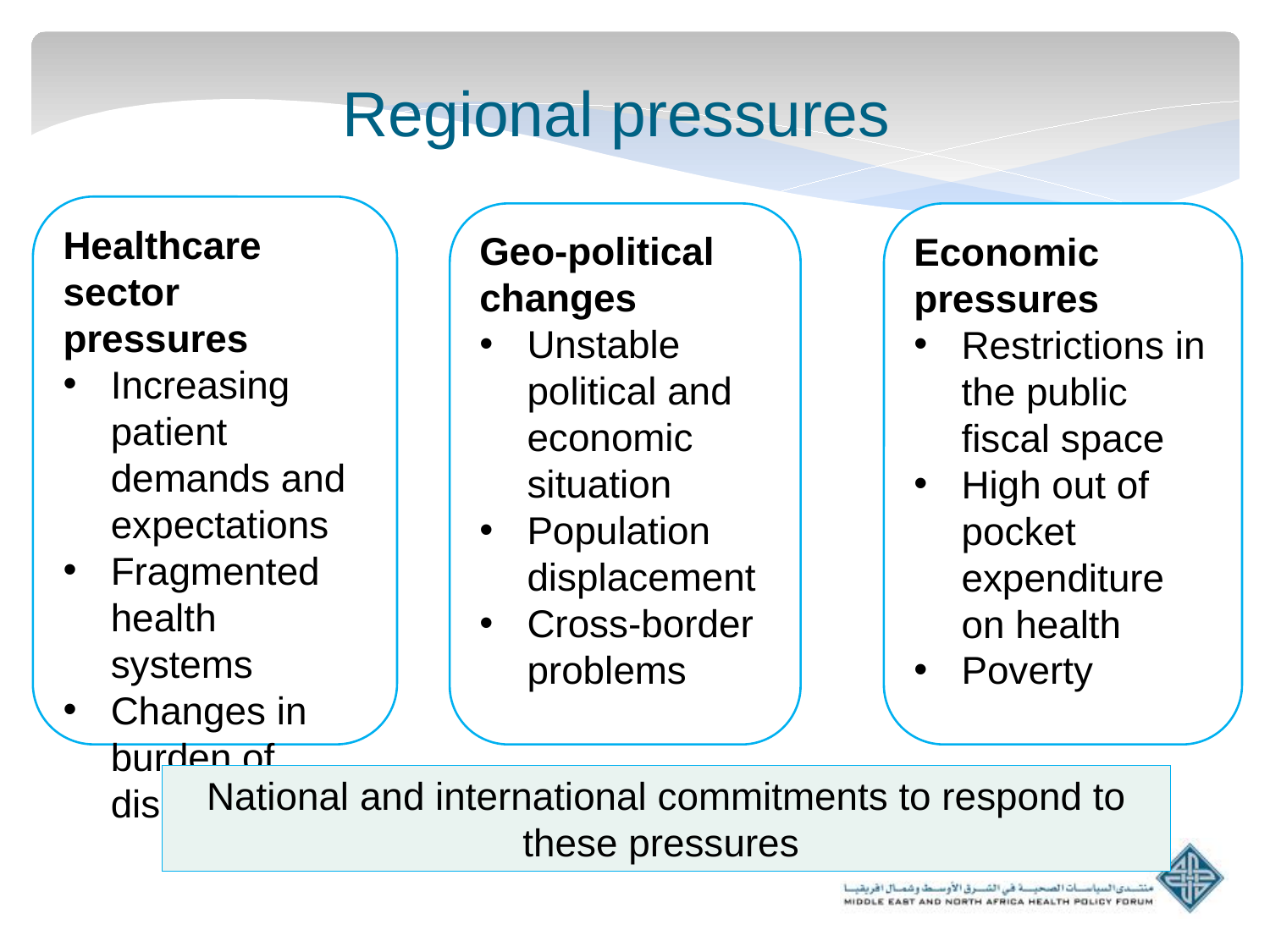

Regional pressures
Healthcare sector pressures
Increasing patient demands and expectations
Fragmented health systems
Changes in burden of disease
Geo-political changes
Unstable political and economic situation
Population displacement
Cross-border problems

Economic pressures
Restrictions in the public fiscal space
High out of pocket expenditure on health
Poverty

National and international commitments to respond to these pressures